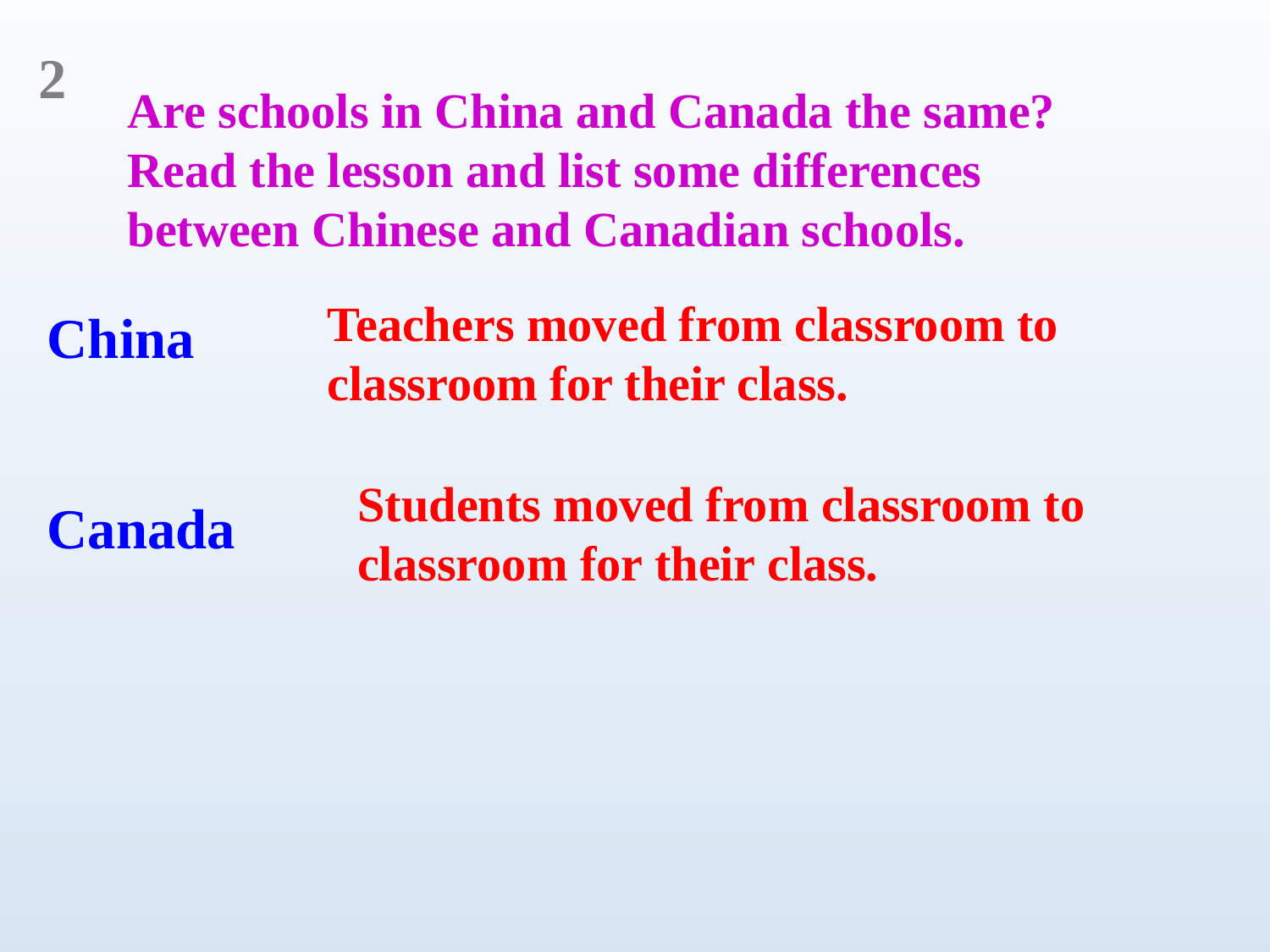

2
Are schools in China and Canada the same? Read the lesson and list some differences between Chinese and Canadian schools.
Teachers moved from classroom to classroom for their class.
China

Students moved from classroom to classroom for their class.
Canada